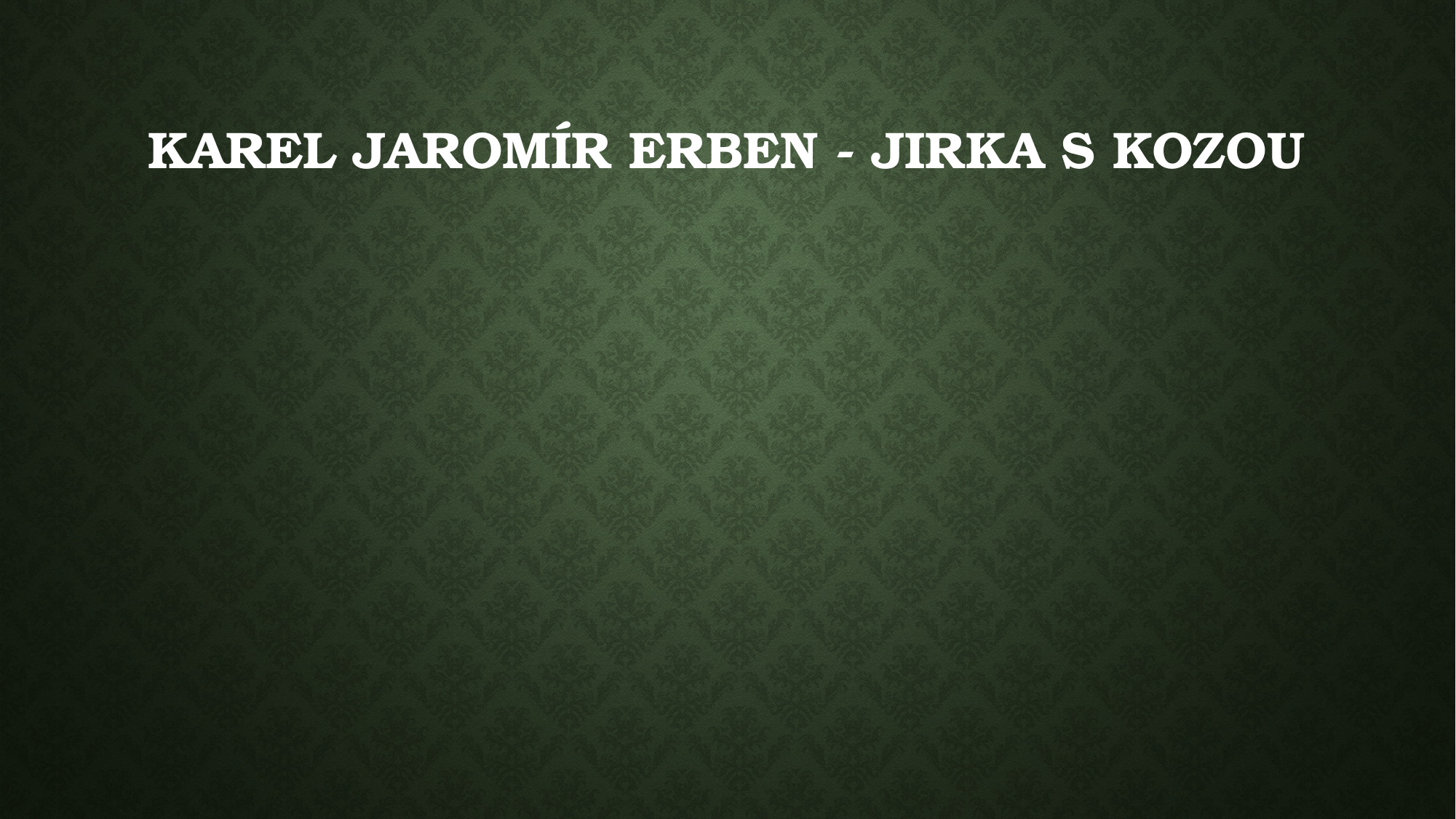

# Karel Jaromír Erben - Jirka s kozou